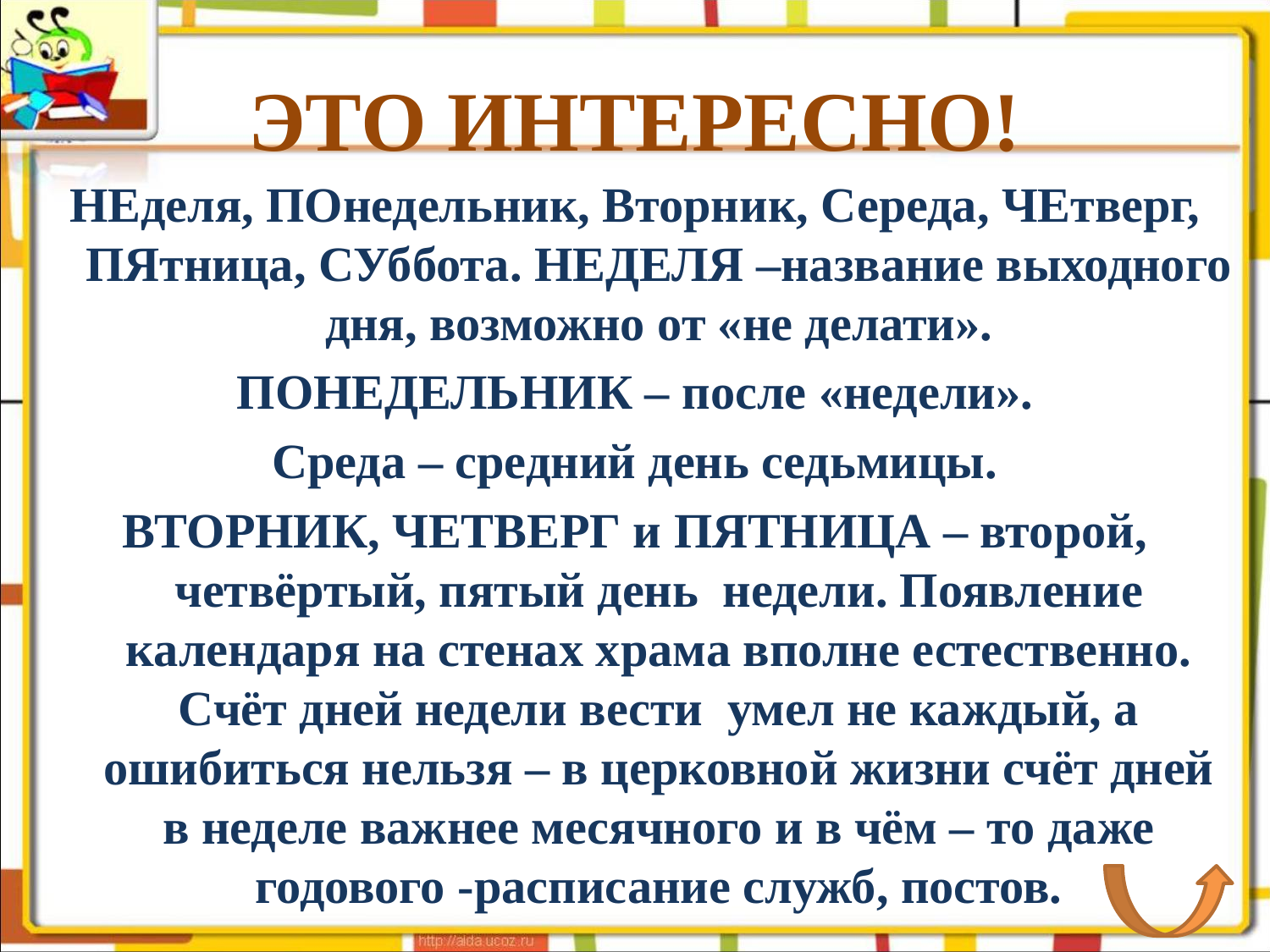

# ЭТО ИНТЕРЕСНО!
НЕделя, ПОнедельник, Вторник, Середа, ЧЕтверг, ПЯтница, СУббота. НЕДЕЛЯ –название выходного дня, возможно от «не делати».
ПОНЕДЕЛЬНИК – после «недели».
Среда – средний день седьмицы.
ВТОРНИК, ЧЕТВЕРГ и ПЯТНИЦА – второй, четвёртый, пятый день  недели. Появление календаря на стенах храма вполне естественно. Счёт дней недели вести  умел не каждый, а ошибиться нельзя – в церковной жизни счёт дней в неделе важнее месячного и в чём – то даже годового -расписание служб, постов.